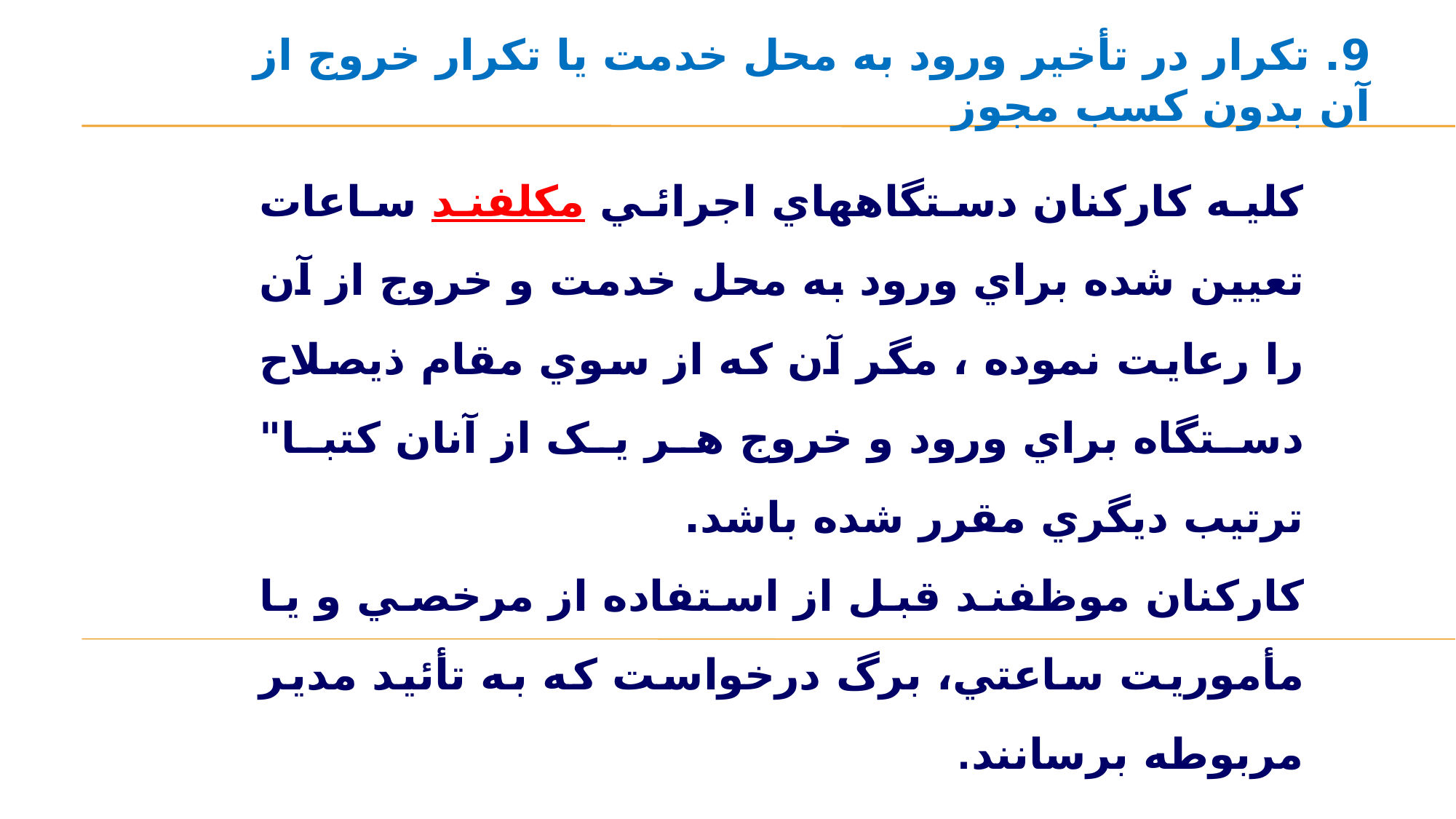

9. تكرار در تأخير ورود به محل خدمت يا تكرار خروج از آن بدون كسب مجوز
کليه کارکنان دستگاههاي اجرائي مکلفند ساعات تعيين شده براي ورود به محل خدمت و خروج از آن را رعايت نموده ، مگر آن که از سوي مقام ذيصلاح دستگاه براي ورود و خروج هر يک از آنان کتبا" ترتيب ديگري مقرر شده باشد.
كاركنان موظفند قبل از استفاده از مرخصي و يا مأموريت ساعتي، برگ درخواست كه به تأئيد مدير مربوطه برسانند.